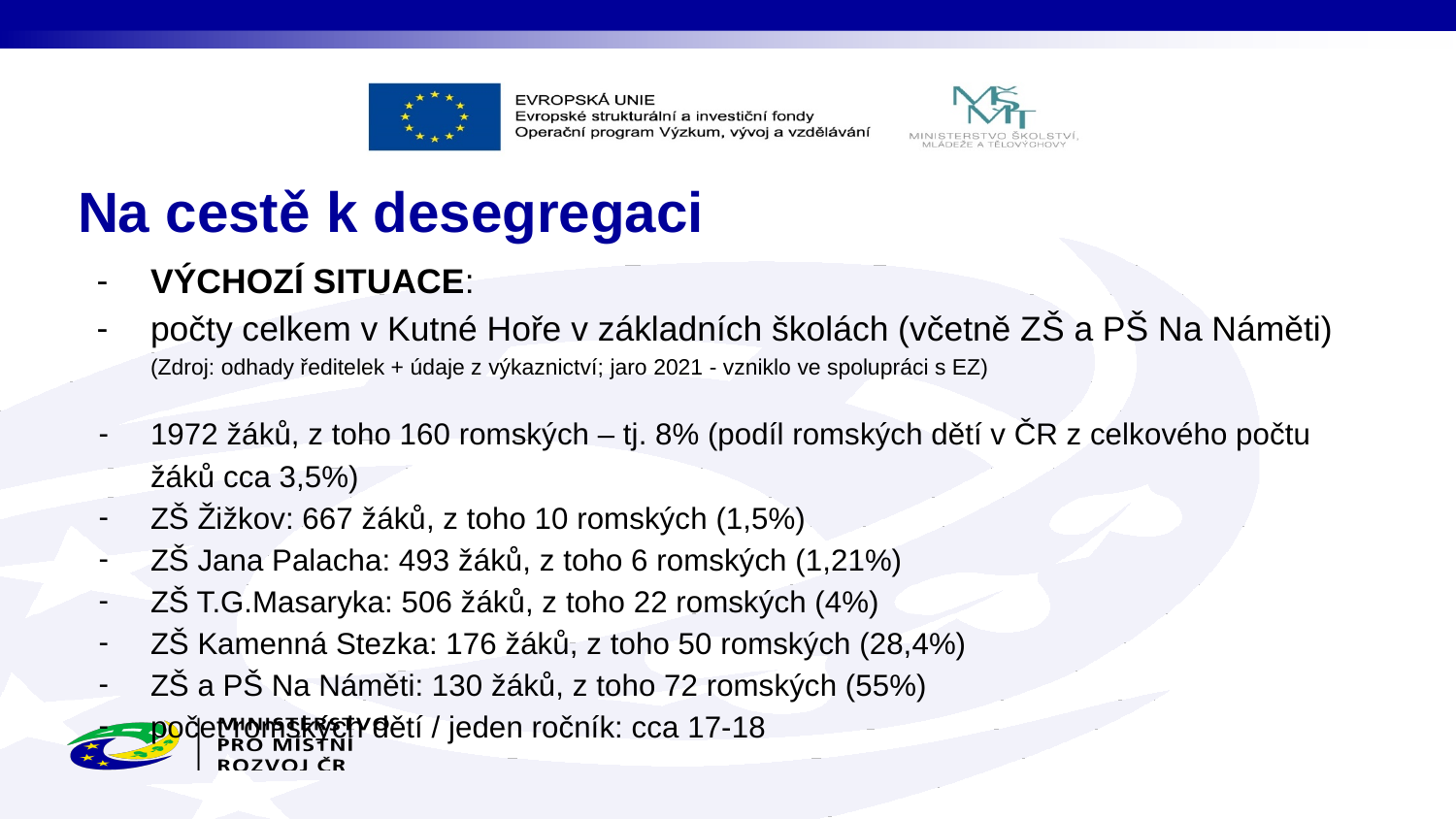

# Na cestě k desegregaci
VÝCHOZÍ SITUACE:
počty celkem v Kutné Hoře v základních školách (včetně ZŠ a PŠ Na Náměti)
(Zdroj: odhady ředitelek + údaje z výkaznictví; jaro 2021 - vzniklo ve spolupráci s EZ)

1972 žáků, z toho 160 romských – tj. 8% (podíl romských dětí v ČR z celkového počtu žáků cca 3,5%)
ZŠ Žižkov: 667 žáků, z toho 10 romských (1,5%)
ZŠ Jana Palacha: 493 žáků, z toho 6 romských (1,21%)
ZŠ T.G.Masaryka: 506 žáků, z toho 22 romských (4%)
ZŠ Kamenná Stezka: 176 žáků, z toho 50 romských (28,4%)
ZŠ a PŠ Na Náměti: 130 žáků, z toho 72 romských (55%)
počet romských dětí / jeden ročník: cca 17-18